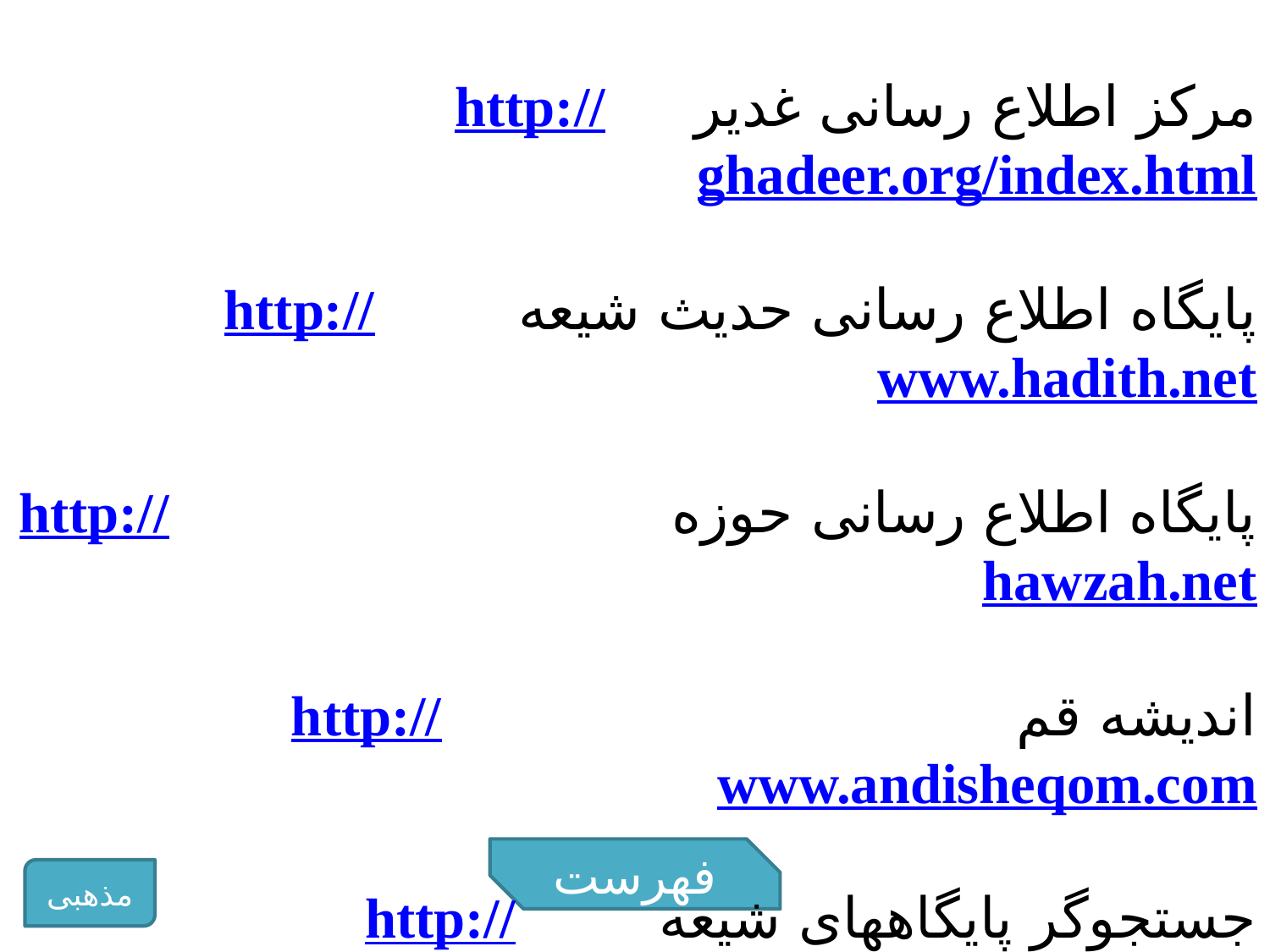

مرکز اطلاع رسانی غدیر     http://ghadeer.org/index.html

پایگاه اطلاع رسانی حدیث شیعه        http://www.hadith.net

پایگاه اطلاع رسانی حوزه                            http://hawzah.net

اندیشه قم                                http://www.andisheqom.com

جستجوگر پایگاههای شیعه        http://www.shiasearch.com

فهرست
مذهبی